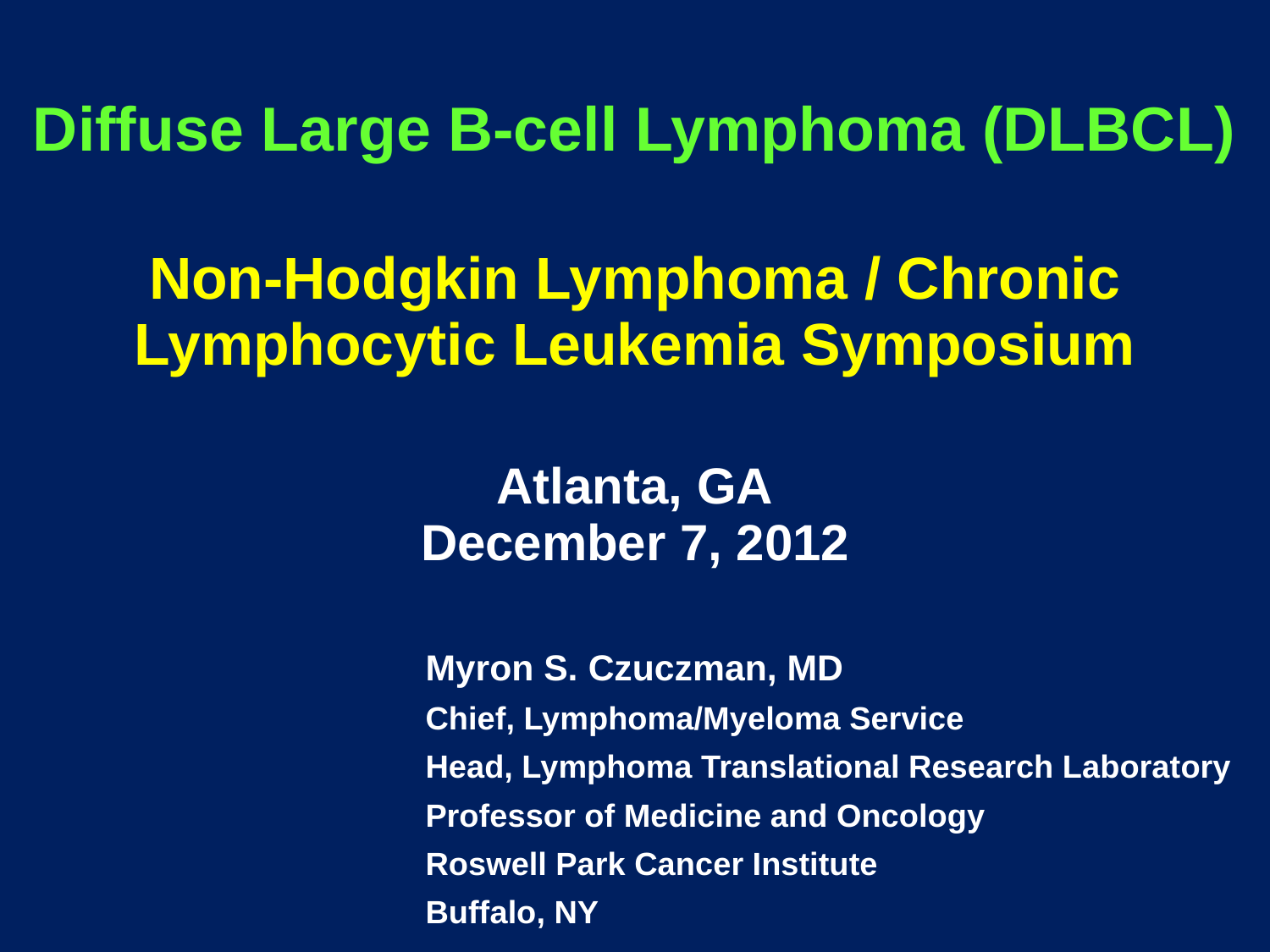

# Diffuse Large B-cell Lymphoma (DLBCL) Non-Hodgkin Lymphoma / Chronic Lymphocytic Leukemia Symposium Atlanta, GA December 7, 2012
Myron S. Czuczman, MD
Chief, Lymphoma/Myeloma Service
Head, Lymphoma Translational Research Laboratory
Professor of Medicine and Oncology
Roswell Park Cancer Institute
Buffalo, NY